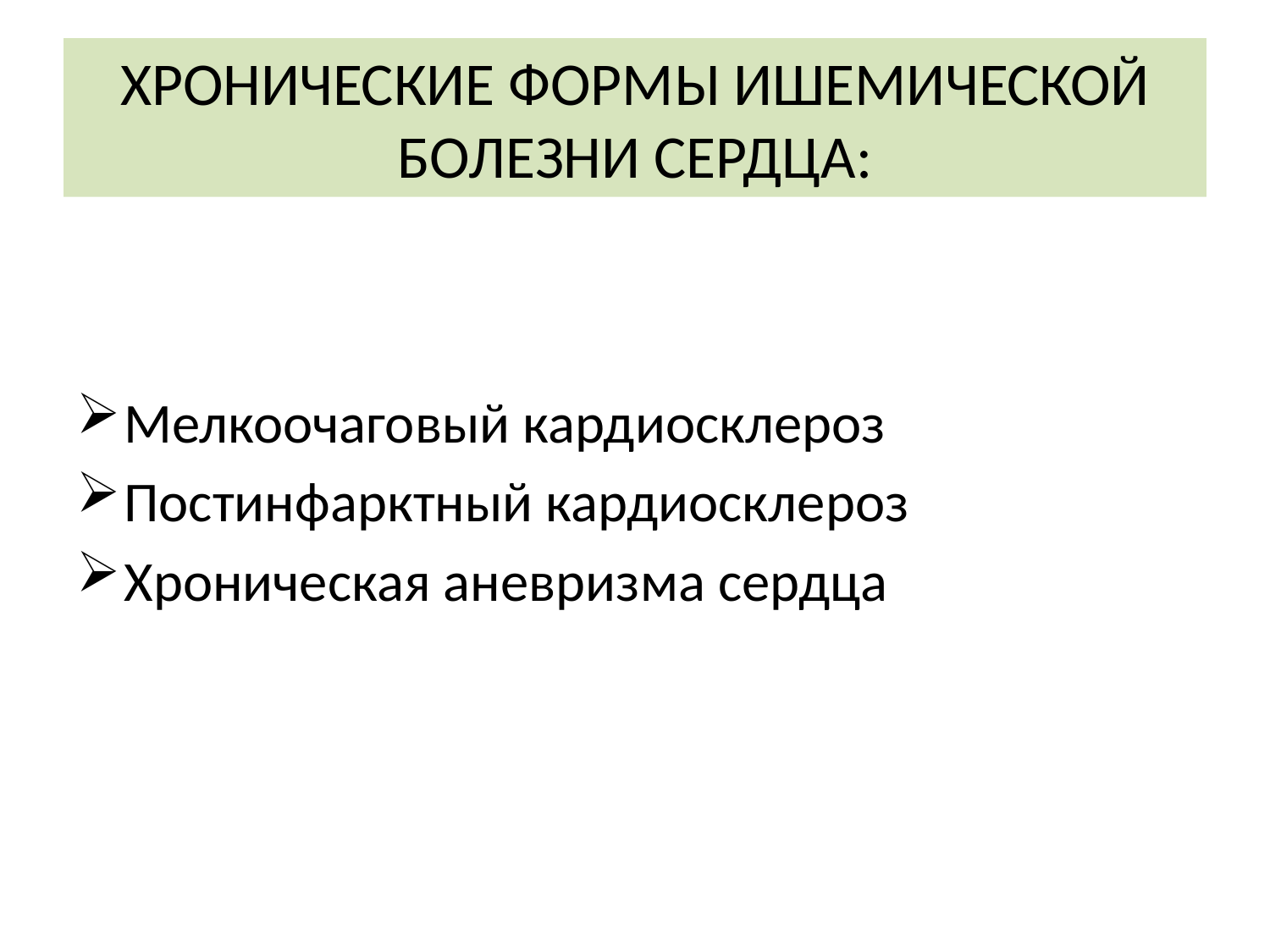

# ХРОНИЧЕСКИЕ ФОРМЫ ИШЕМИЧЕСКОЙ БОЛЕЗНИ СЕРДЦА:

Мелкоочаговый кардиосклероз
Постинфарктный кардиосклероз
Хроническая аневризма сердца